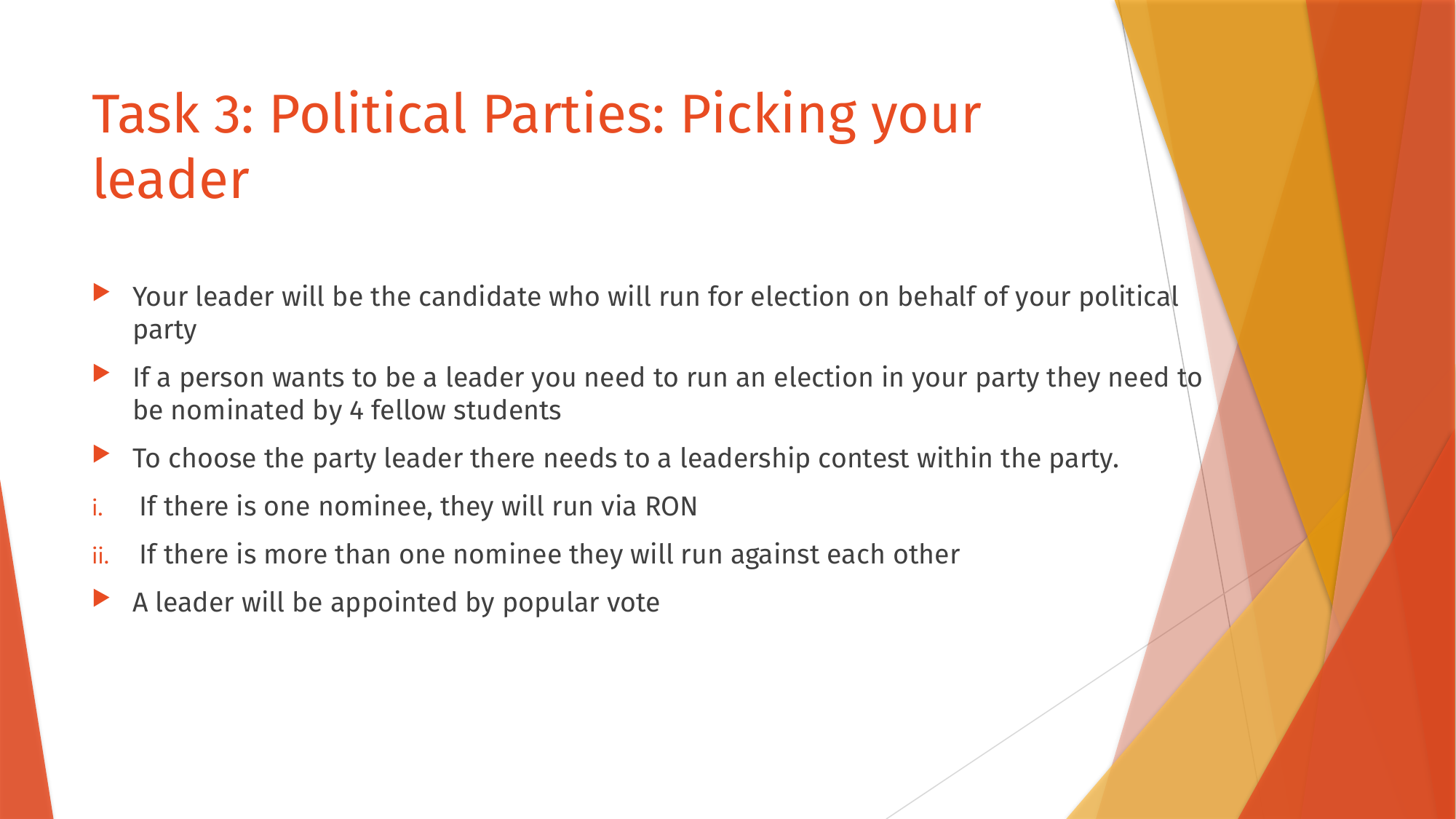

# Task 3: Political Parties: Picking your leader

Your leader will be the candidate who will run for election on behalf of your political party
If a person wants to be a leader you need to run an election in your party they need to be nominated by 4 fellow students
To choose the party leader there needs to a leadership contest within the party.
If there is one nominee, they will run via RON
If there is more than one nominee they will run against each other
A leader will be appointed by popular vote